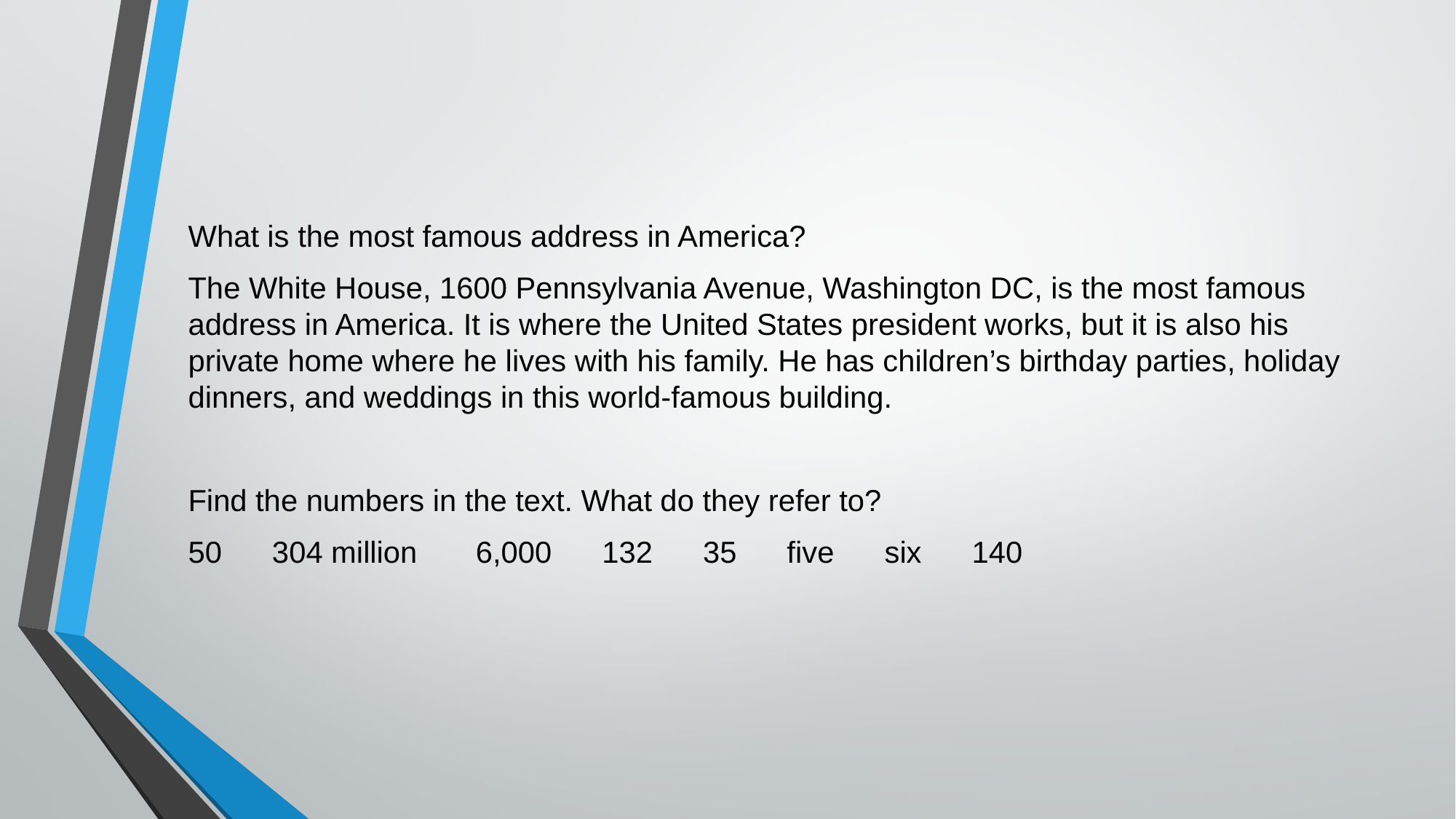

#
What is the most famous address in America?
The White House, 1600 Pennsylvania Avenue, Washington DC, is the most famous address in America. It is where the United States president works, but it is also his private home where he lives with his family. He has children’s birthday parties, holiday dinners, and weddings in this world-famous building.

Find the numbers in the text. What do they refer to?
50      304 million       6,000      132      35      five      six      140